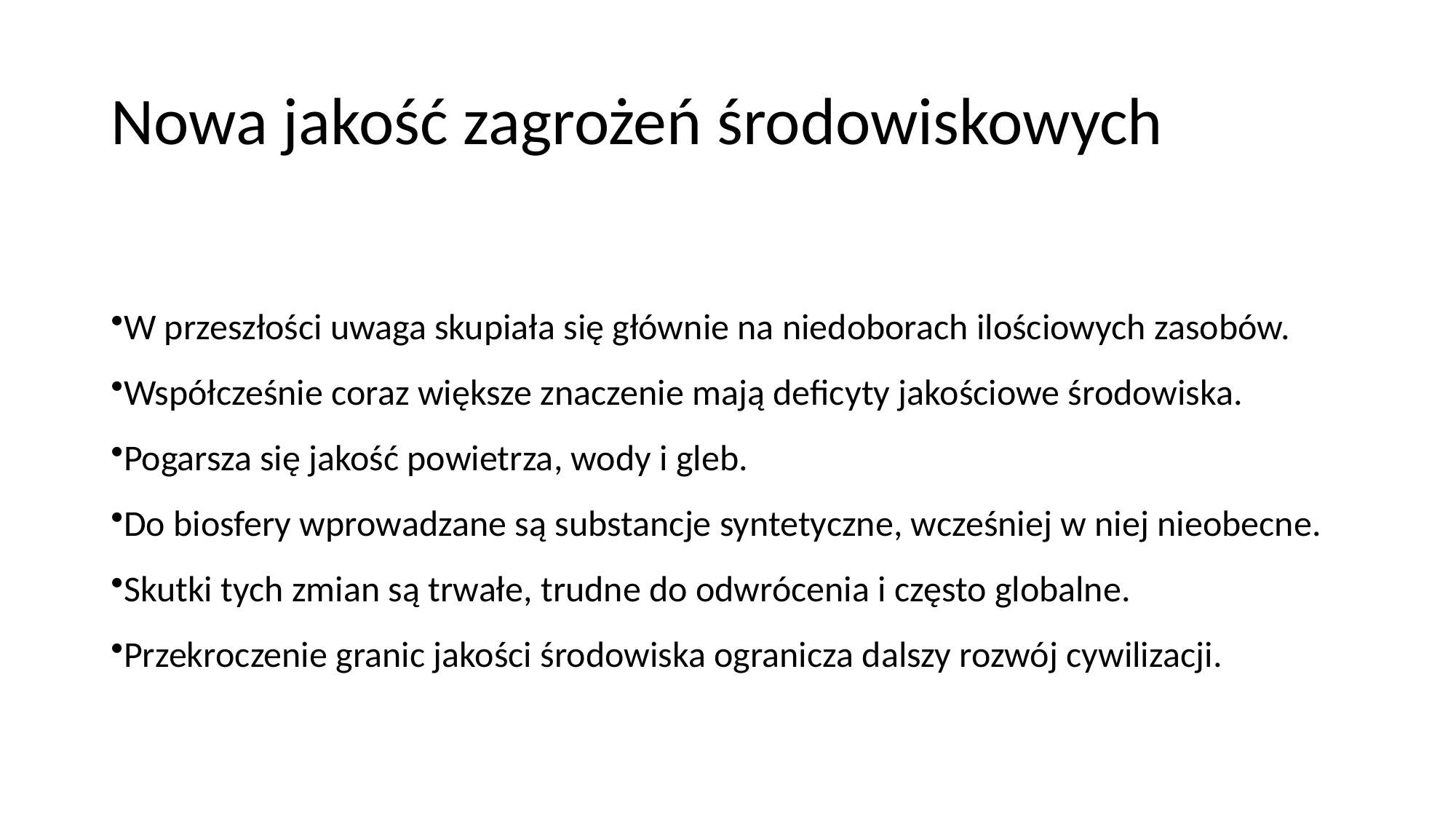

# Nowa jakość zagrożeń środowiskowych
W przeszłości uwaga skupiała się głównie na niedoborach ilościowych zasobów.
Współcześnie coraz większe znaczenie mają deficyty jakościowe środowiska.
Pogarsza się jakość powietrza, wody i gleb.
Do biosfery wprowadzane są substancje syntetyczne, wcześniej w niej nieobecne.
Skutki tych zmian są trwałe, trudne do odwrócenia i często globalne.
Przekroczenie granic jakości środowiska ogranicza dalszy rozwój cywilizacji.